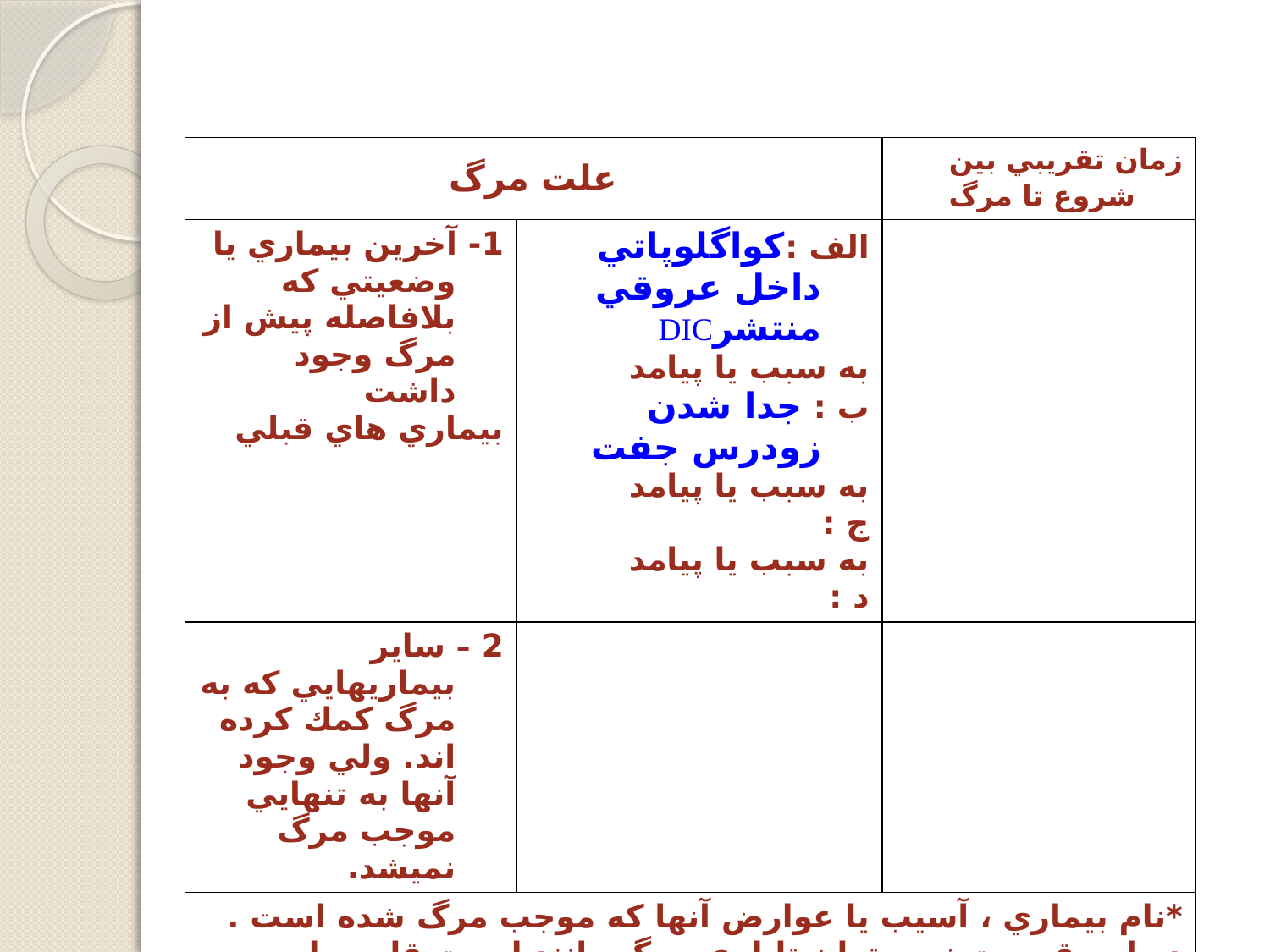

| علت مرگ |  | زمان تقريبي بين شروع تا مرگ |
| --- | --- | --- |
| 1- آخرين بيماري يا وضعيتي كه بلافاصله پيش از مرگ وجود داشت بيماري هاي قبلي | الف :كواگلوپاتي داخل عروقي منتشرDIC به سبب يا پيامد ب : جدا شدن زودرس جفت به سبب يا پيامد ج : به سبب يا پيامد د : |  |
| 2 – ساير بيماريهايي كه به مرگ كمك كرده اند. ولي وجود آنها به تنهايي موجب مرگ نميشد. |  |  |
| \*نام بيماري ، آسيب يا عوارض آنها كه موجب مرگ شده است . در اين قسمت نمي توان تابلوي مرگ مانند ايست قلبي يا نارسايي تنفسي را وارد كرد . |  |  |